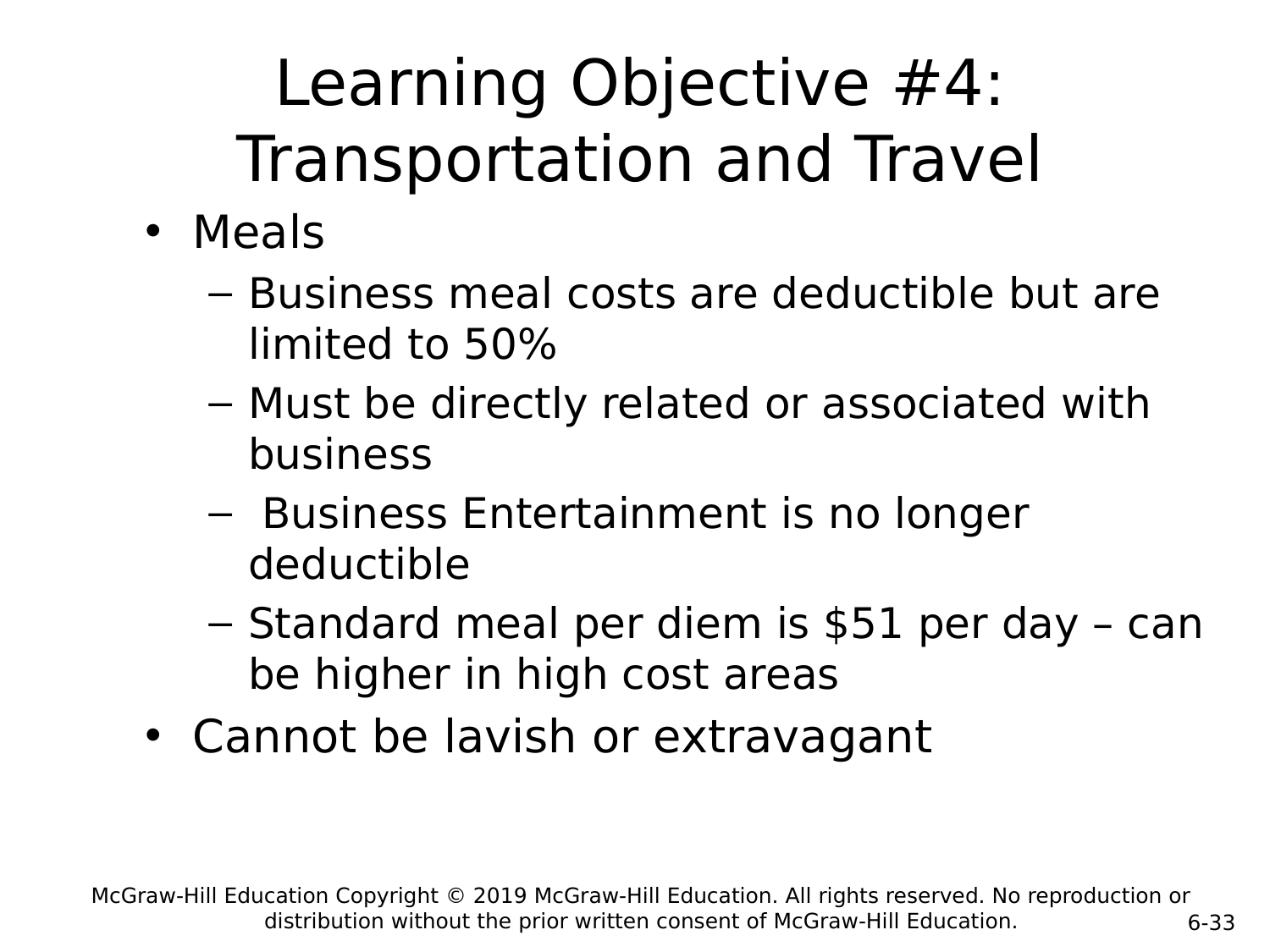

Learning Objective #4: Transportation and Travel
Meals
Business meal costs are deductible but are limited to 50%
Must be directly related or associated with business
 Business Entertainment is no longer deductible
Standard meal per diem is $51 per day – can be higher in high cost areas
Cannot be lavish or extravagant
McGraw-Hill Education Copyright © 2019 McGraw-Hill Education. All rights reserved. No reproduction or distribution without the prior written consent of McGraw-Hill Education.
6-33